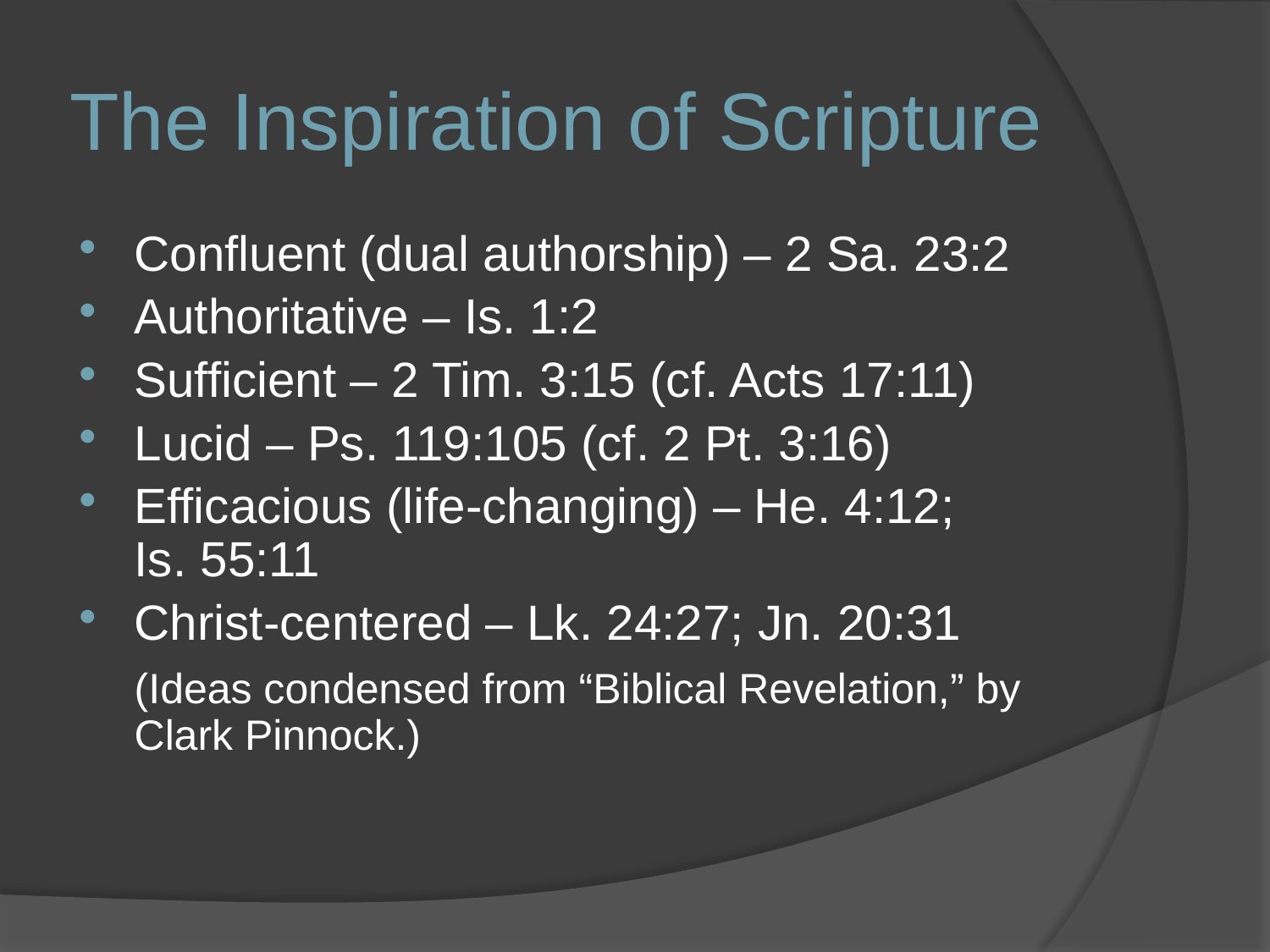

# The Inspiration of Scripture
Confluent (dual authorship) – 2 Sa. 23:2
Authoritative – Is. 1:2
Sufficient – 2 Tim. 3:15 (cf. Acts 17:11)
Lucid – Ps. 119:105 (cf. 2 Pt. 3:16)
Efficacious (life-changing) – He. 4:12;
Is. 55:11
Christ-centered – Lk. 24:27; Jn. 20:31
	(Ideas condensed from “Biblical Revelation,” by Clark Pinnock.)